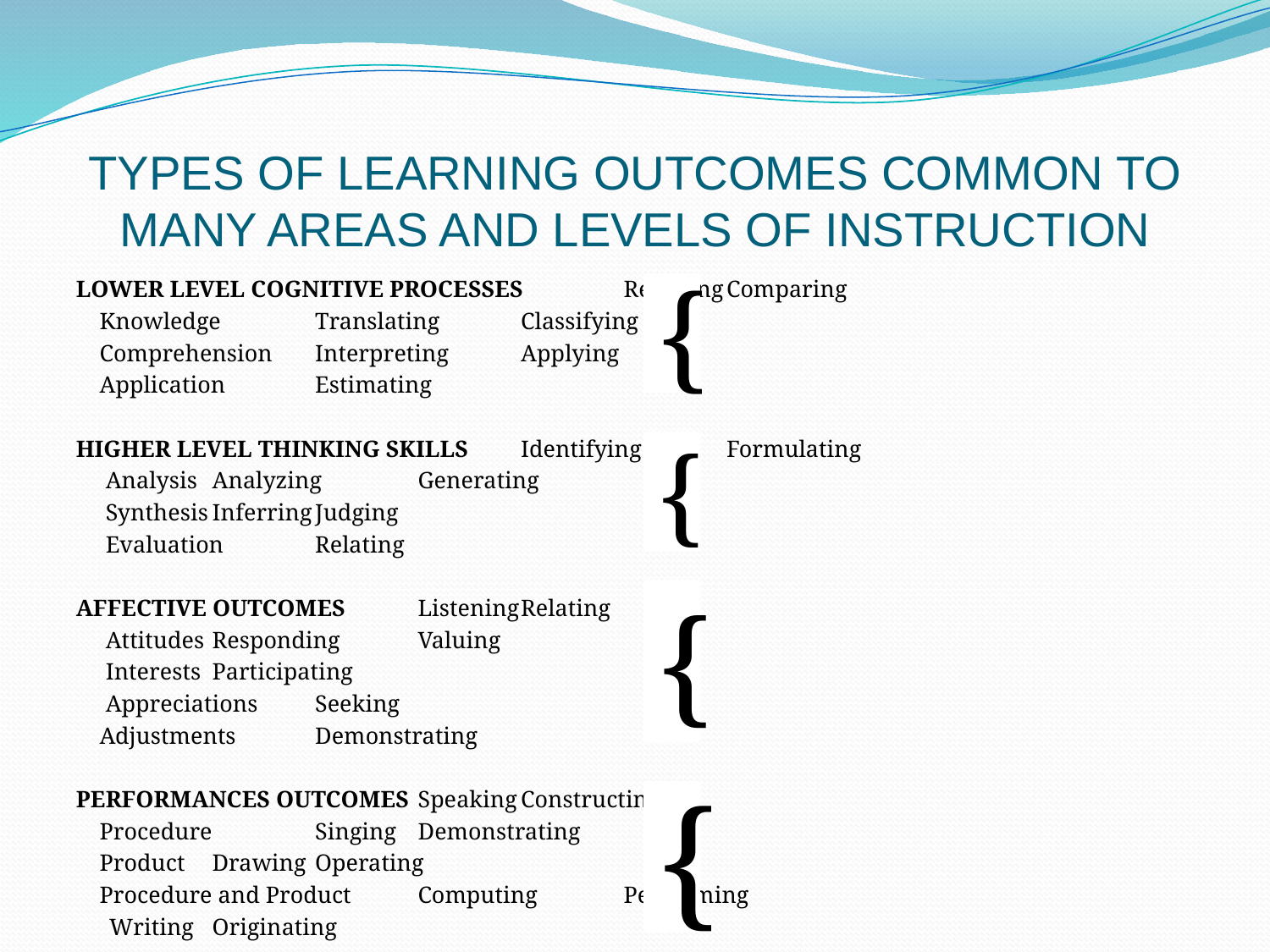

# TYPES OF LEARNING OUTCOMES COMMON TO MANY AREAS AND LEVELS OF INSTRUCTION
LOWER LEVEL COGNITIVE PROCESSES		Recalling		Comparing
    Knowledge 				Translating	Classifying
    Comprehension				Interpreting	Applying
    Application				Estimating

HIGHER LEVEL THINKING SKILLS		Identifying		Formulating
     Analysis				Analyzing		Generating
     Synthesis				Inferring		Judging
     Evaluation				Relating

AFFECTIVE OUTCOMES			Listening		Relating
     Attitudes				Responding	Valuing
     Interests				Participating
     Appreciations				Seeking
    Adjustments				Demonstrating

PERFORMANCES OUTCOMES			Speaking		Constructing
    Procedure				Singing		Demonstrating
    Product					Drawing		Operating
    Procedure and Product			Computing	Performing
						Writing		Originating
{
{
{
{